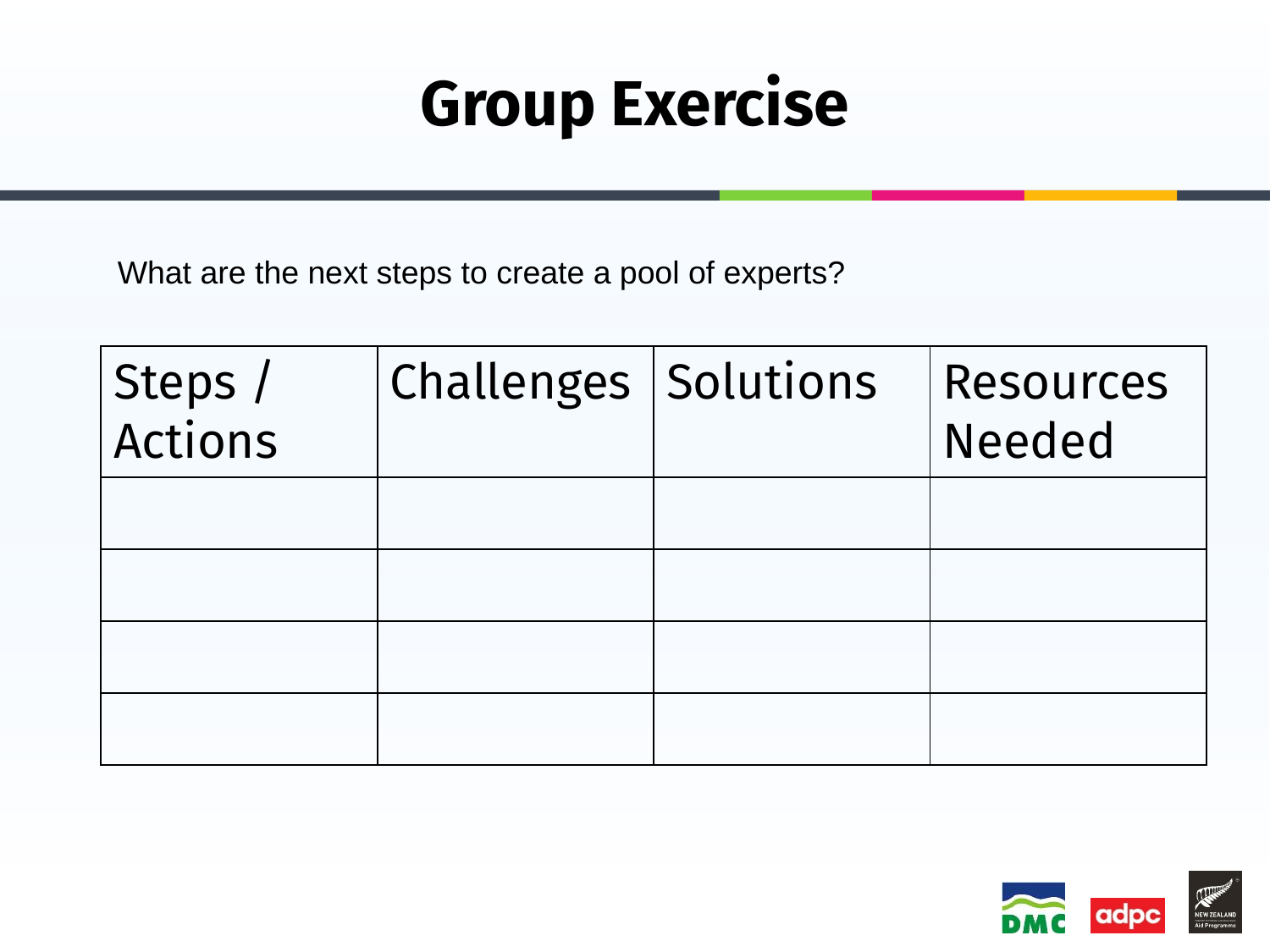

# Group Exercise
What are the next steps to create a pool of experts?
| Steps / Actions | Challenges | Solutions | Resources Needed |
| --- | --- | --- | --- |
|  |  |  |  |
|  |  |  |  |
|  |  |  |  |
|  |  |  |  |